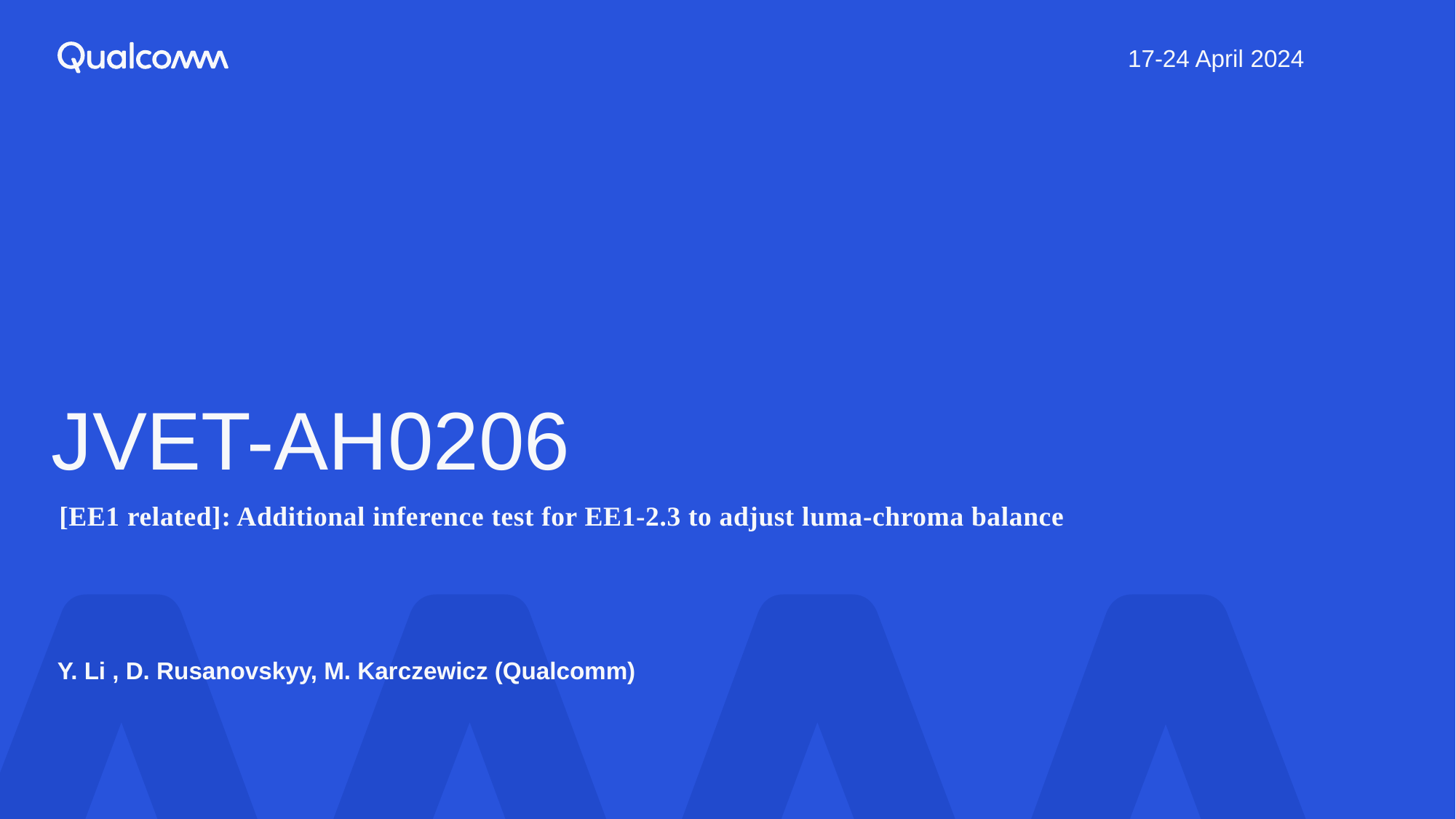

17-24 April 2024
# JVET-AH0206
[EE1 related]: Additional inference test for EE1-2.3 to adjust luma-chroma balance
Y. Li , D. Rusanovskyy, M. Karczewicz (Qualcomm)